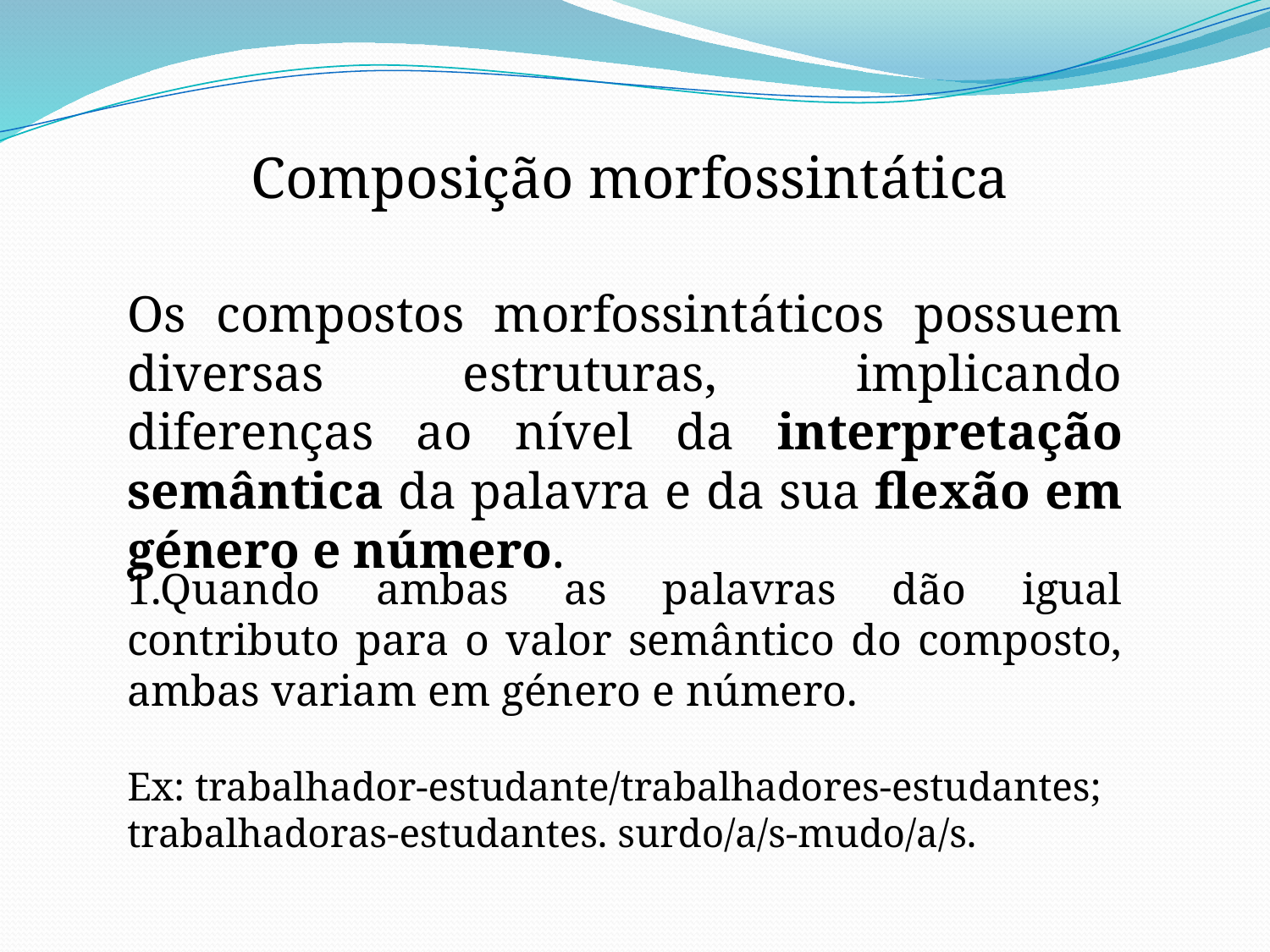

Composição morfossintática
Os compostos morfossintáticos possuem diversas estruturas, implicando diferenças ao nível da interpretação semântica da palavra e da sua flexão em género e número.
1.Quando ambas as palavras dão igual contributo para o valor semântico do composto, ambas variam em género e número.
Ex: trabalhador-estudante/trabalhadores-estudantes; trabalhadoras-estudantes. surdo/a/s-mudo/a/s.